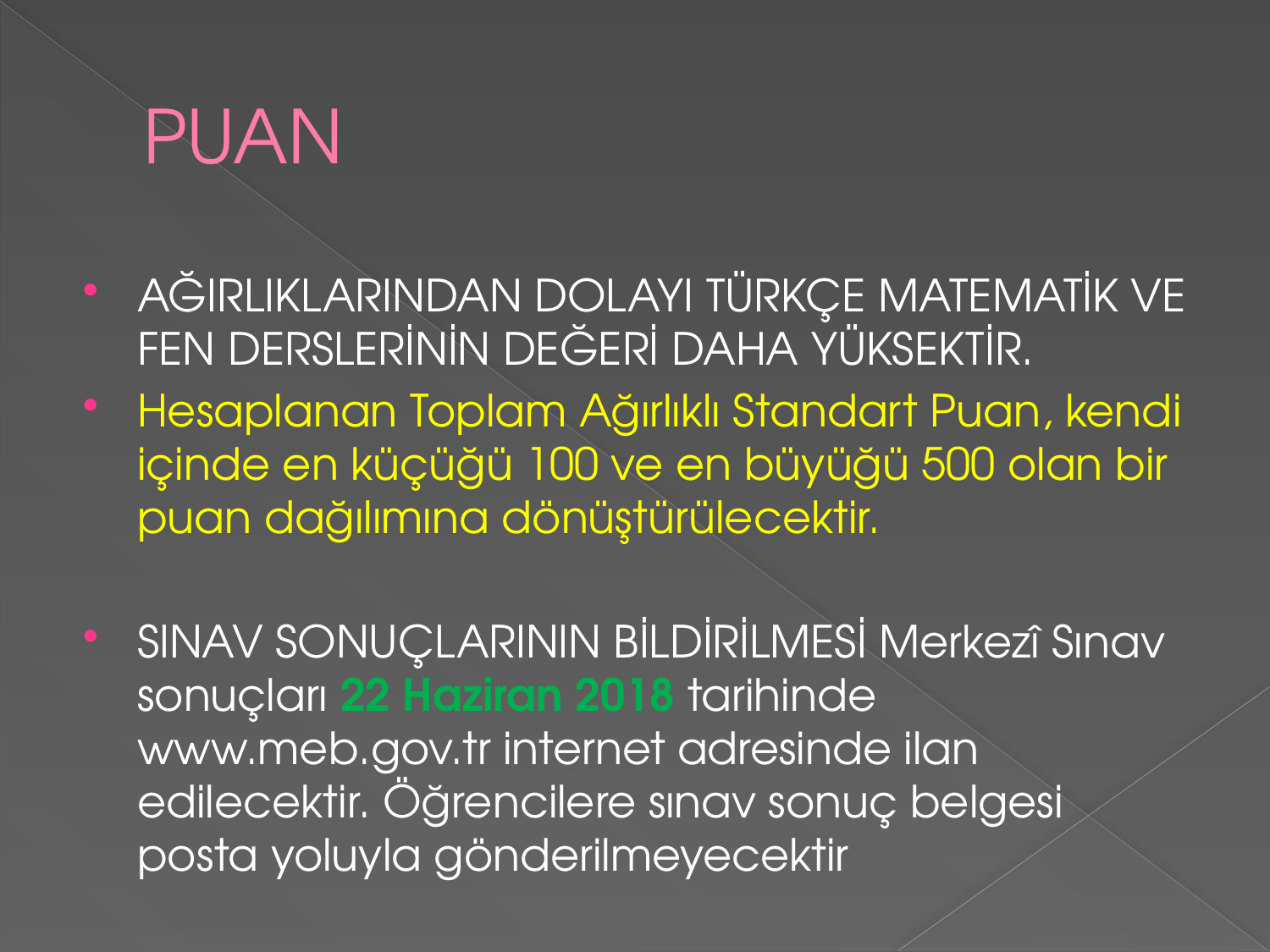

# PUAN
AĞIRLIKLARINDAN DOLAYI TÜRKÇE MATEMATİK VE FEN DERSLERİNİN DEĞERİ DAHA YÜKSEKTİR.
Hesaplanan Toplam Ağırlıklı Standart Puan, kendi içinde en küçüğü 100 ve en büyüğü 500 olan bir puan dağılımına dönüştürülecektir.

SINAV SONUÇLARININ BİLDİRİLMESİ Merkezî Sınav sonuçları 22 Haziran 2018 tarihinde www.meb.gov.tr internet adresinde ilan edilecektir. Öğrencilere sınav sonuç belgesi posta yoluyla gönderilmeyecektir